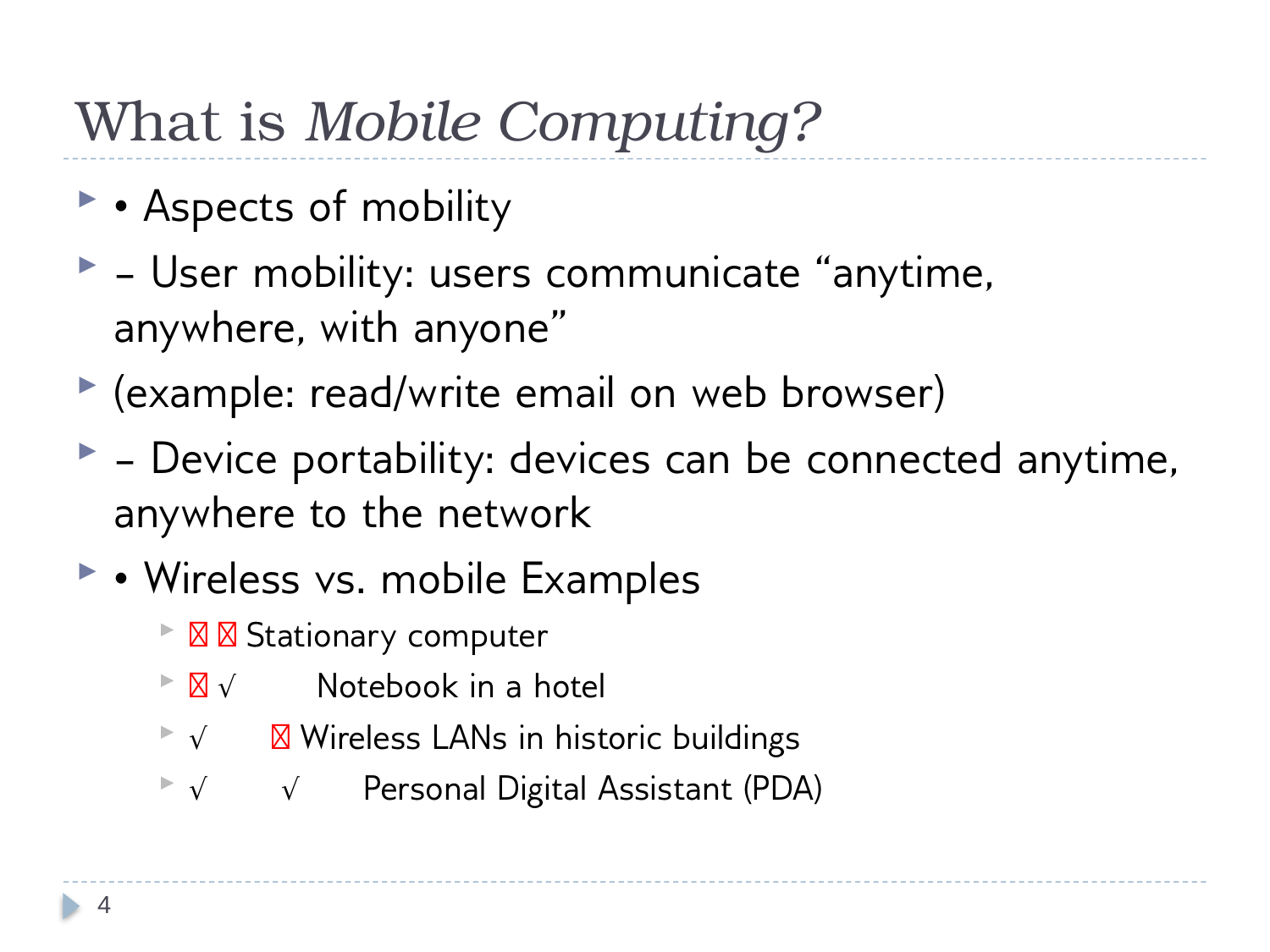

# What is Mobile Computing?
• Aspects of mobility
– User mobility: users communicate “anytime, anywhere, with anyone”
(example: read/write email on web browser)
– Device portability: devices can be connected anytime, anywhere to the network
• Wireless vs. mobile Examples
􀀸 􀀸 Stationary computer
􀀸 √ 	Notebook in a hotel
√      􀀸 Wireless LANs in historic buildings
√       √      Personal Digital Assistant (PDA)
4